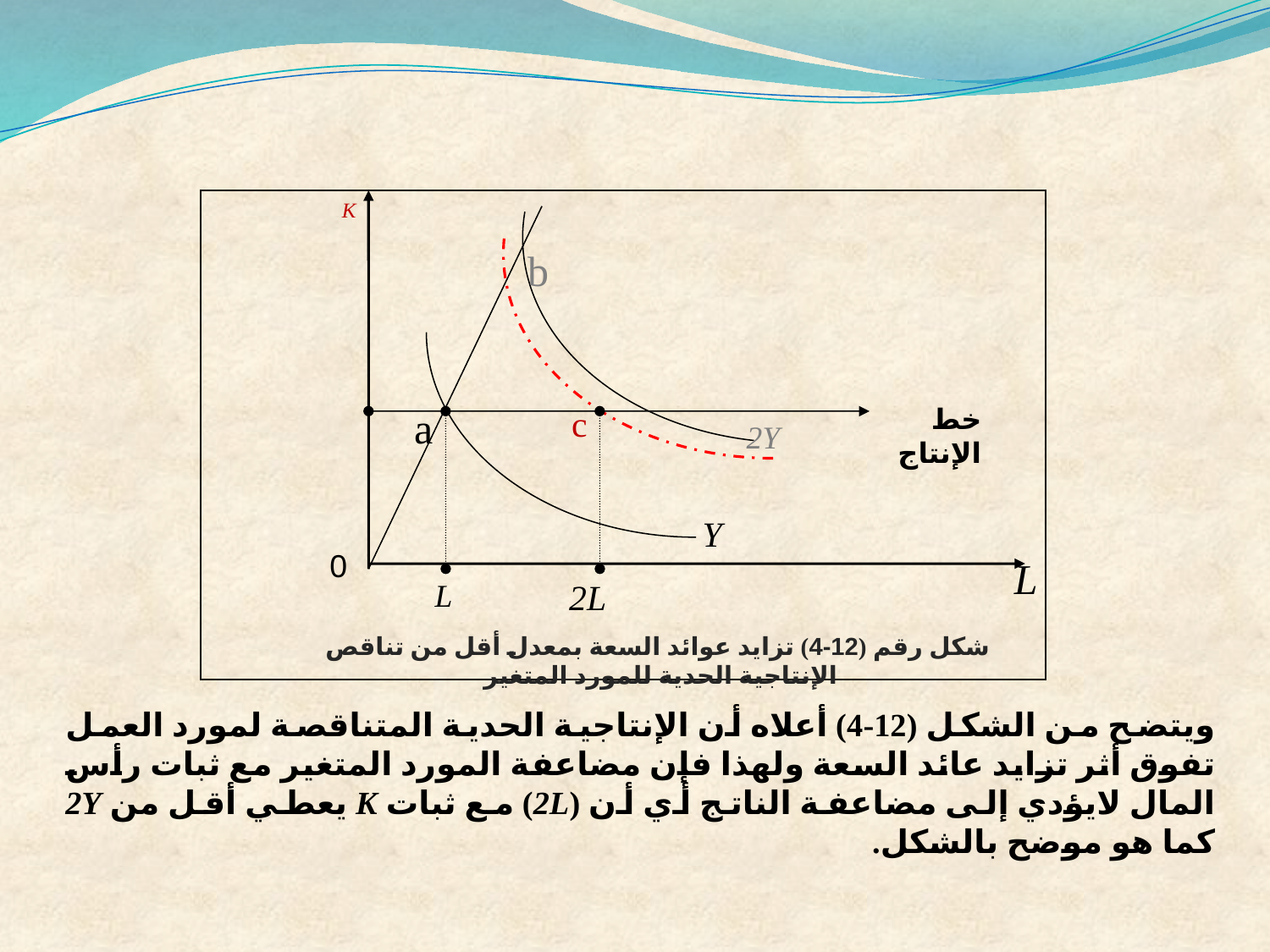

K

b

خط الإنتاج
a
c

2Y
Y
0
L

L
2L
شكل رقم (12-4) تزايد عوائد السعة بمعدل أقل من تناقص الإنتاجية الحدية للمورد المتغير
ويتضح من الشكل (12-4) أعلاه أن الإنتاجية الحدية المتناقصة لمورد العمل تفوق أثر تزايد عائد السعة ولهذا فإن مضاعفة المورد المتغير مع ثبات رأس المال لايؤدي إلى مضاعفة الناتج أي أن (2L) مع ثبات K يعطي أقل من 2Y كما هو موضح بالشكل.